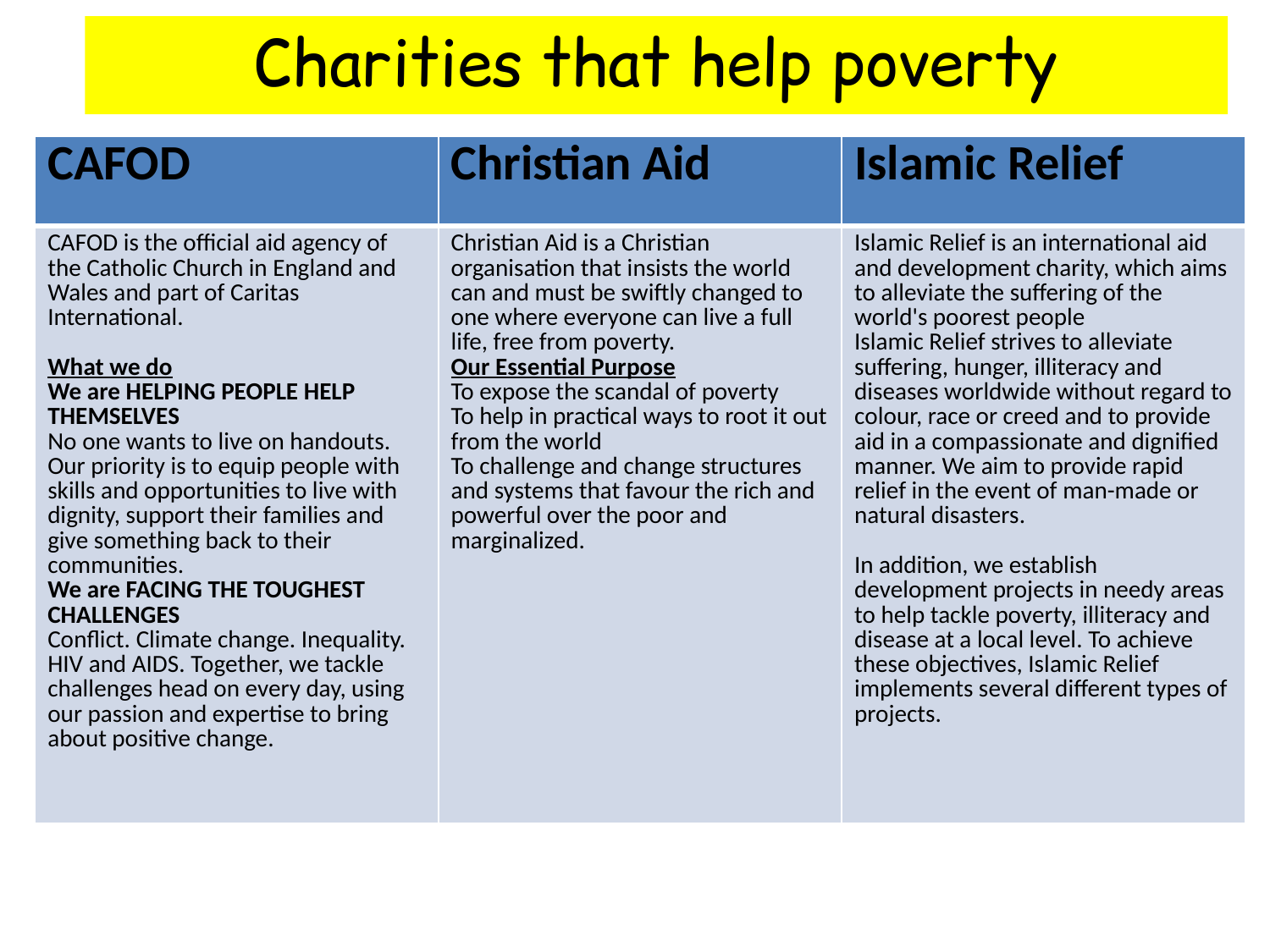

Charities that help poverty
| CAFOD | Christian Aid | Islamic Relief |
| --- | --- | --- |
| CAFOD is the official aid agency of the Catholic Church in England and Wales and part of Caritas International.   What we do We are HELPING PEOPLE HELP THEMSELVES No one wants to live on handouts. Our priority is to equip people with skills and opportunities to live with dignity, support their families and give something back to their communities. We are FACING THE TOUGHEST CHALLENGES Conflict. Climate change. Inequality. HIV and AIDS. Together, we tackle challenges head on every day, using our passion and expertise to bring about positive change. | Christian Aid is a Christian organisation that insists the world can and must be swiftly changed to one where everyone can live a full life, free from poverty. Our Essential Purpose To expose the scandal of poverty To help in practical ways to root it out from the world To challenge and change structures and systems that favour the rich and powerful over the poor and marginalized. | Islamic Relief is an international aid and development charity, which aims to alleviate the suffering of the world's poorest people Islamic Relief strives to alleviate suffering, hunger, illiteracy and diseases worldwide without regard to colour, race or creed and to provide aid in a compassionate and dignified manner. We aim to provide rapid relief in the event of man-made or natural disasters. In addition, we establish development projects in needy areas to help tackle poverty, illiteracy and disease at a local level. To achieve these objectives, Islamic Relief implements several different types of projects. |